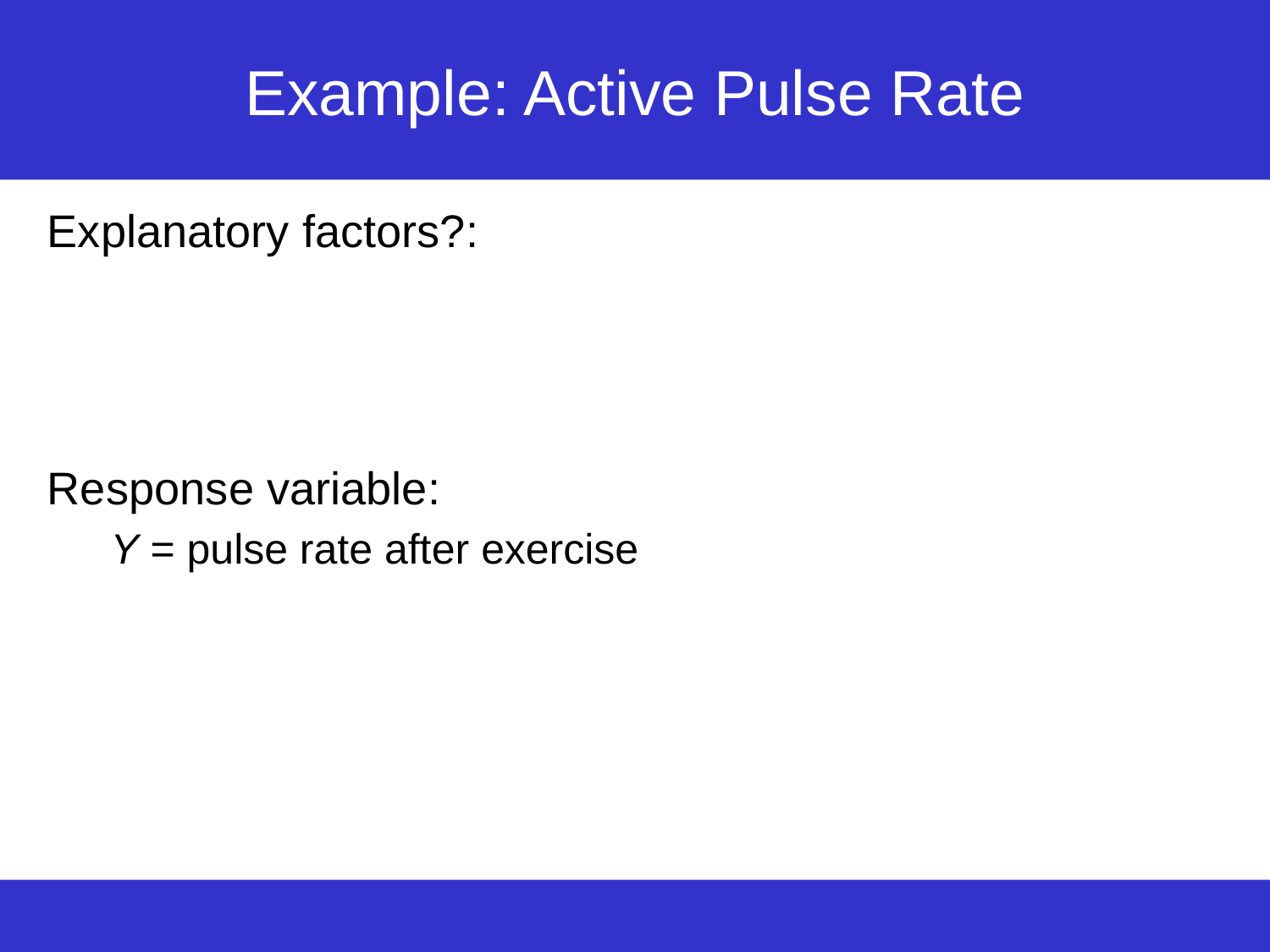

# Example: Active Pulse Rate
Explanatory factors?:

Response variable:
Y = pulse rate after exercise